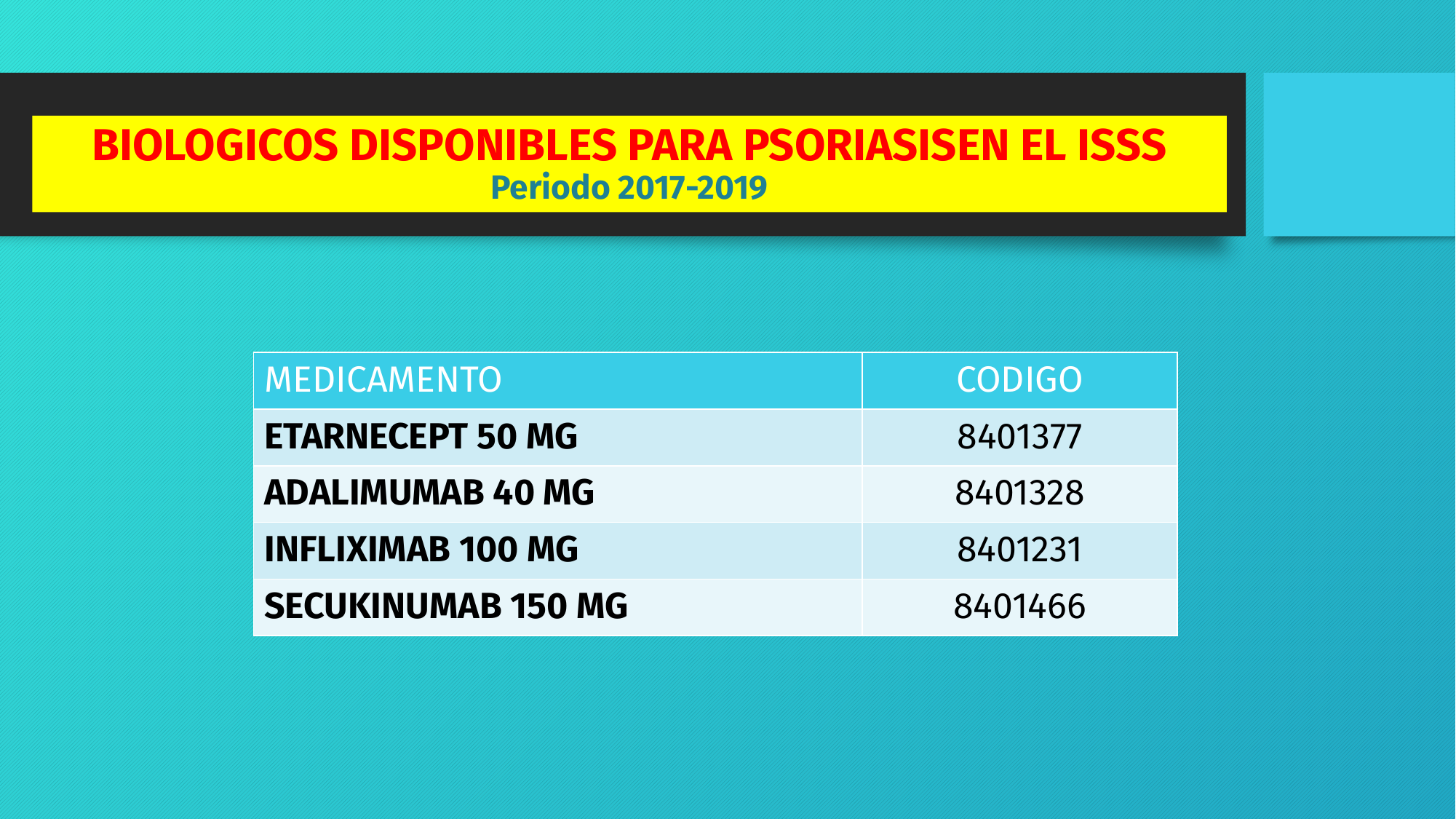

# BIOLOGICOS DISPONIBLES PARA PSORIASISEN EL ISSS Periodo 2017-2019
| MEDICAMENTO | CODIGO |
| --- | --- |
| ETARNECEPT 50 MG | 8401377 |
| ADALIMUMAB 40 MG | 8401328 |
| INFLIXIMAB 100 MG | 8401231 |
| SECUKINUMAB 150 MG | 8401466 |